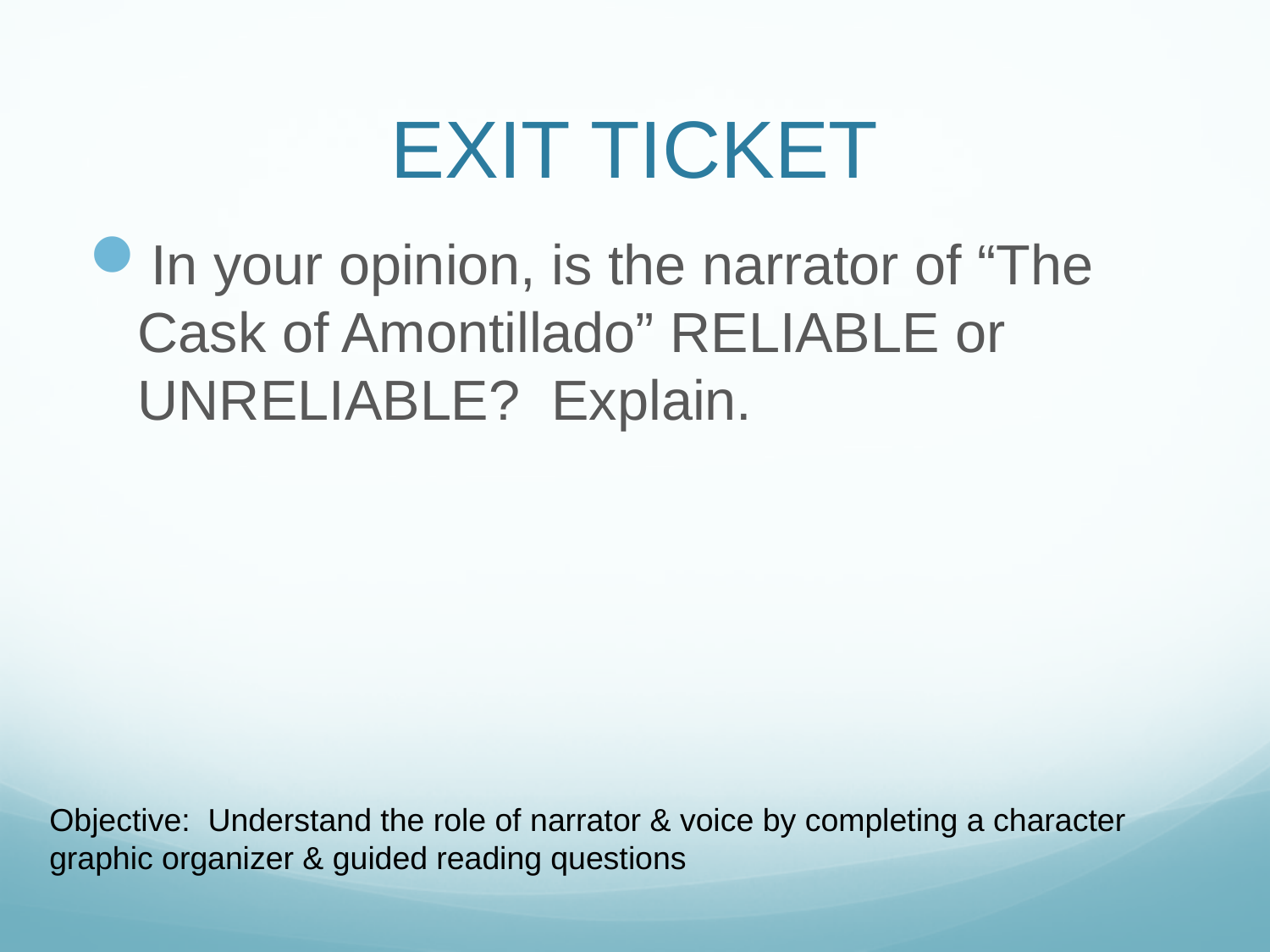

# EXIT TICKET
In your opinion, is the narrator of “The Cask of Amontillado” RELIABLE or UNRELIABLE?  Explain.
Objective:  Understand the role of narrator & voice by completing a character graphic organizer & guided reading questions